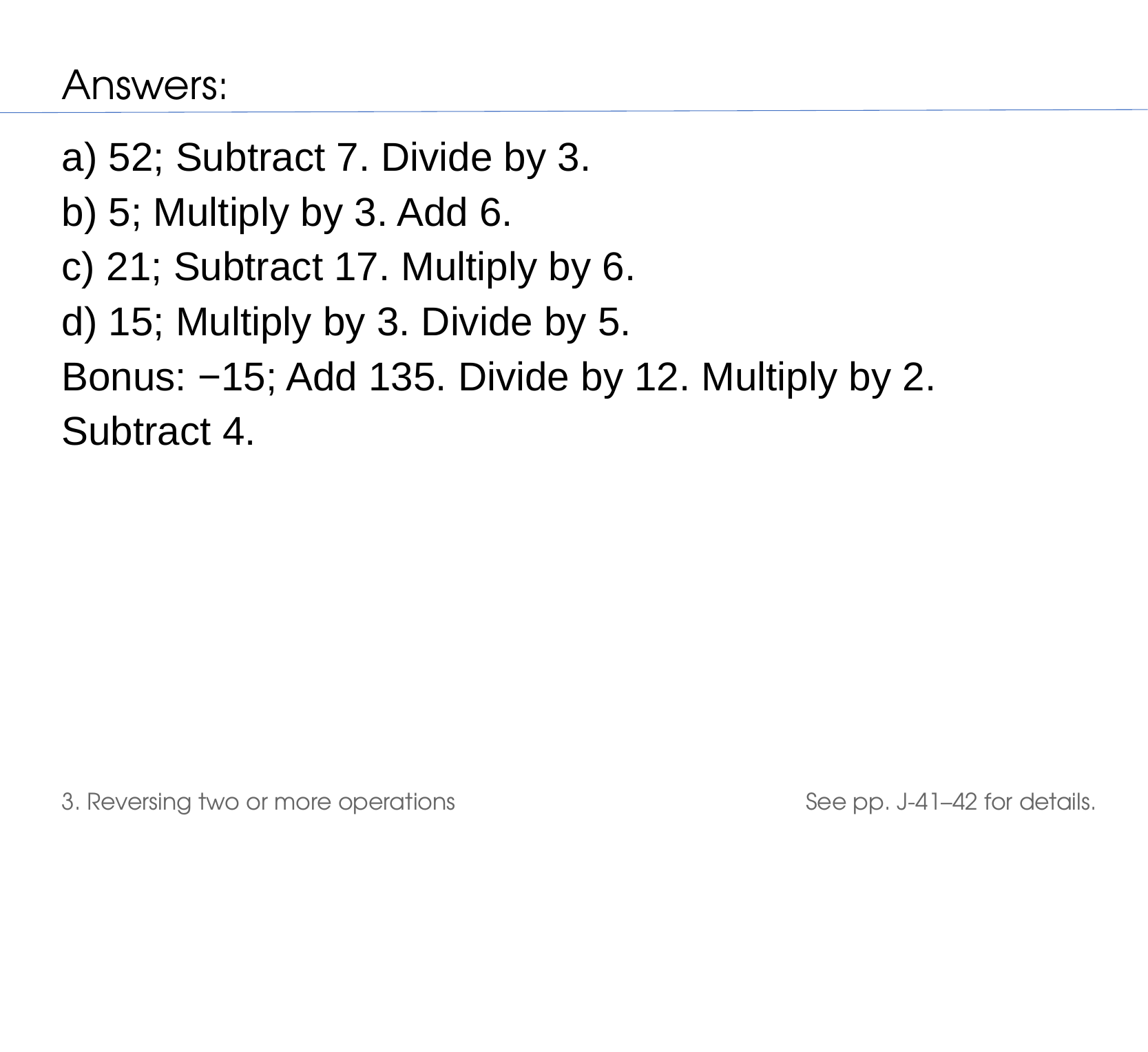

Answers:
a) 52; Subtract 7. Divide by 3.
b) 5; Multiply by 3. Add 6.
​c) 21; Subtract 17. Multiply by 6.
d) 15; Multiply by 3. Divide by 5.
Bonus: −15; Add 135. Divide by 12. Multiply by 2. Subtract 4.
3. Reversing two or more operations
See pp. J-41–42 for details.